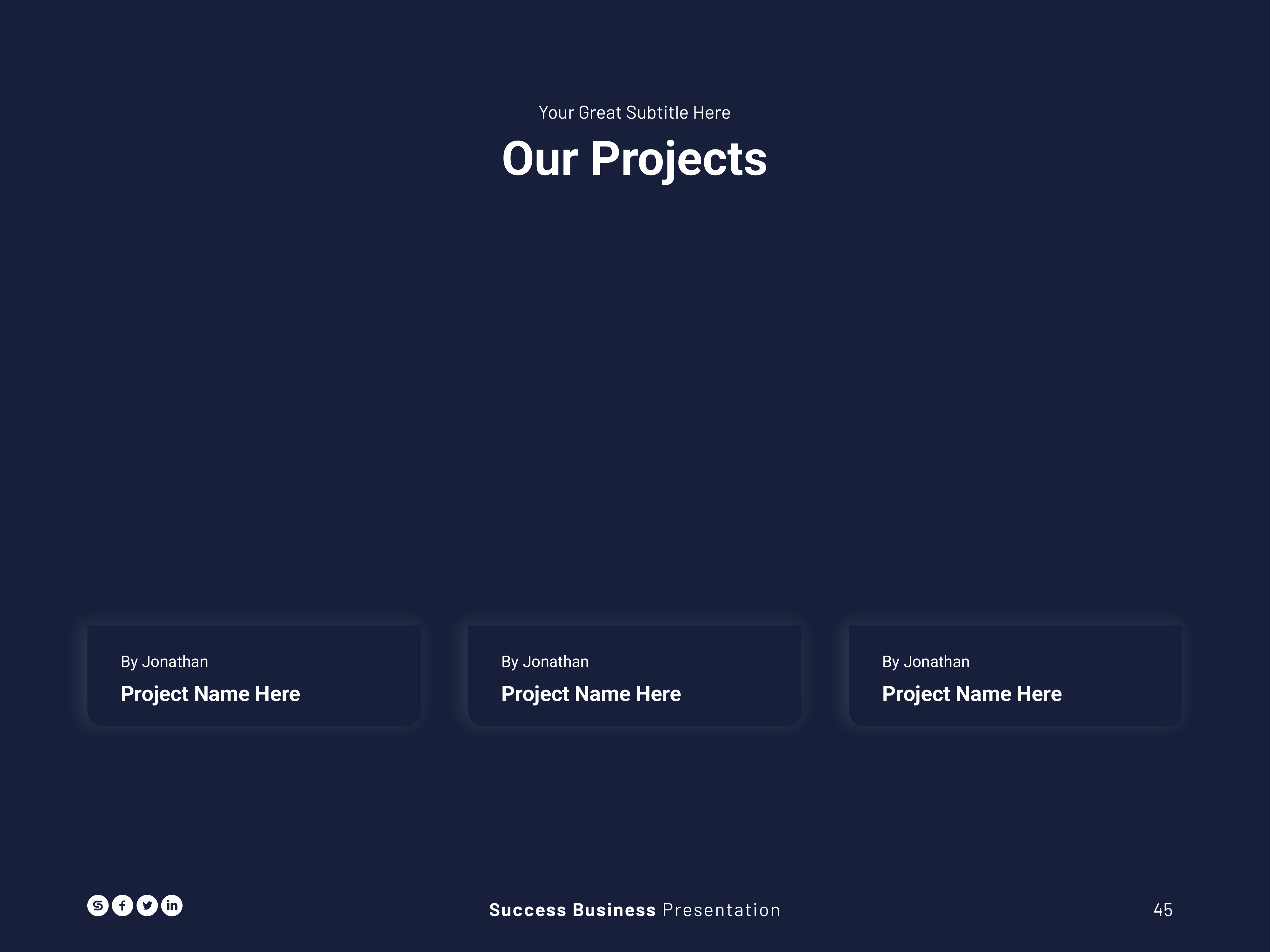

Your Great Subtitle Here
Our Projects

By Jonathan
Project Name Here
By Jonathan
Project Name Here
By Jonathan
Project Name Here